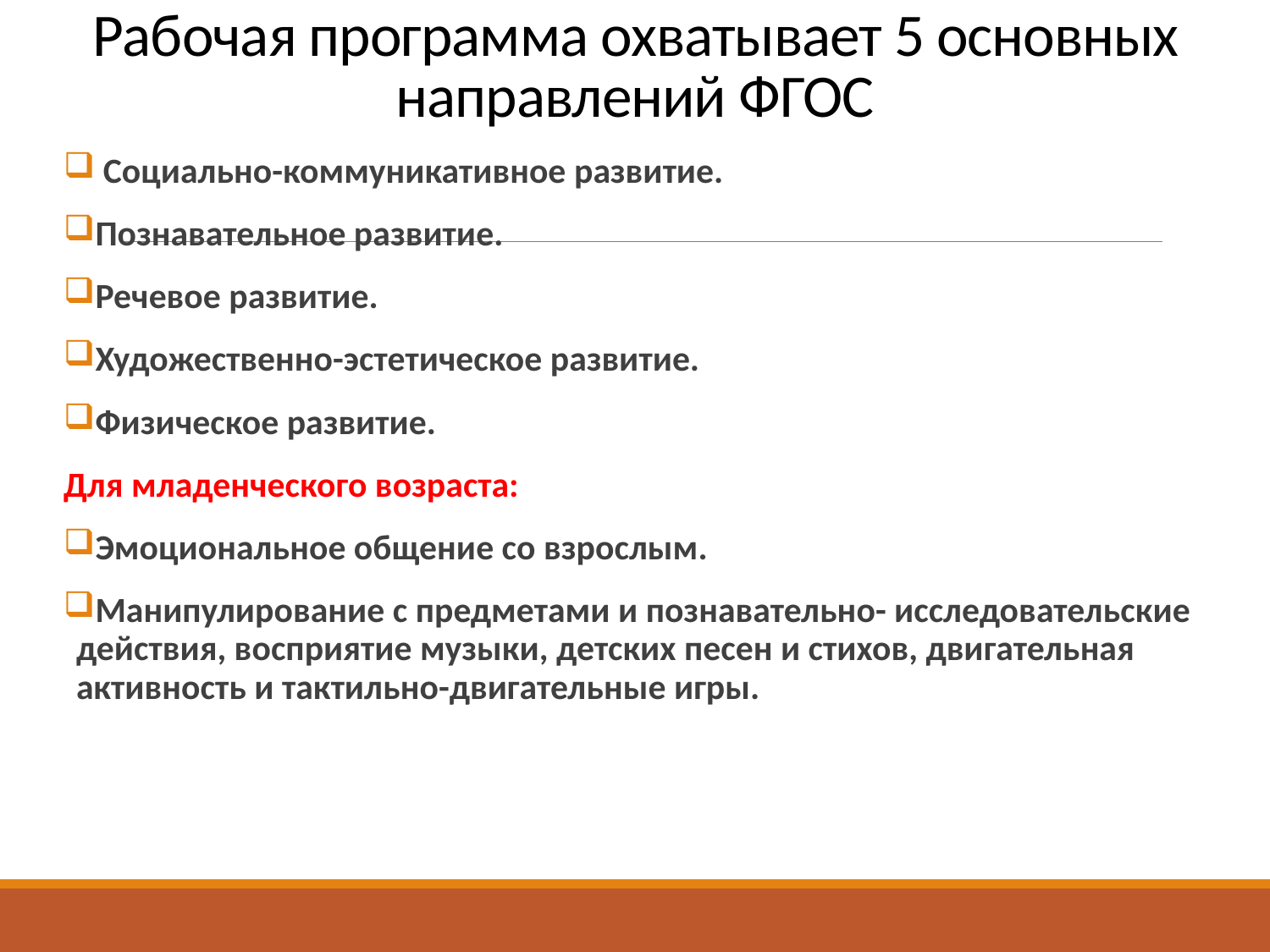

# Рабочая программа охватывает 5 основных направлений ФГОС
 Социально-коммуникативное развитие.
Познавательное развитие.
Речевое развитие.
Художественно-эстетическое развитие.
Физическое развитие.
Для младенческого возраста:
Эмоциональное общение со взрослым.
Манипулирование с предметами и познавательно- исследовательские действия, восприятие музыки, детских песен и стихов, двигательная активность и тактильно-двигательные игры.